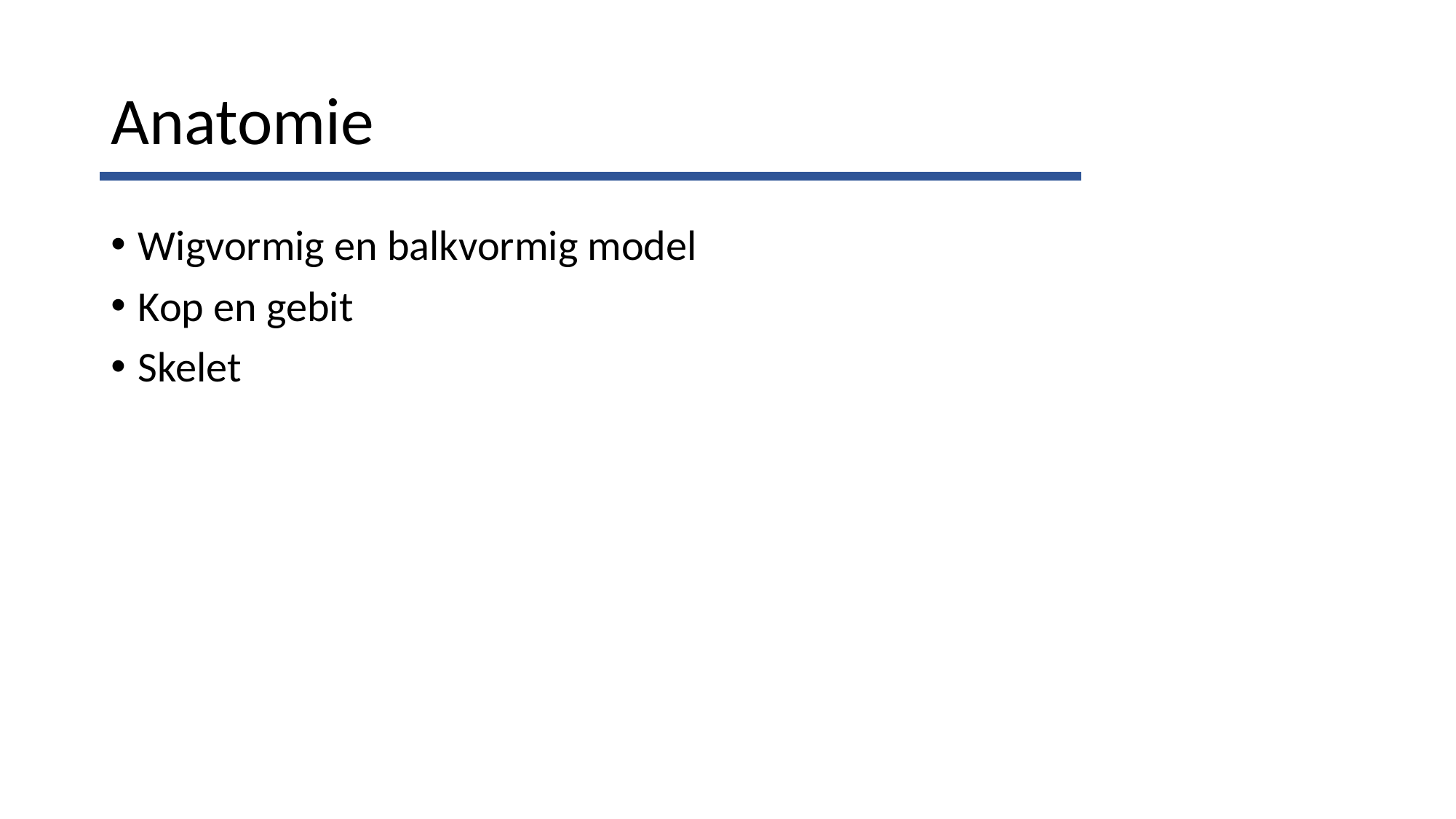

# Anatomie
Wigvormig en balkvormig model
Kop en gebit
Skelet